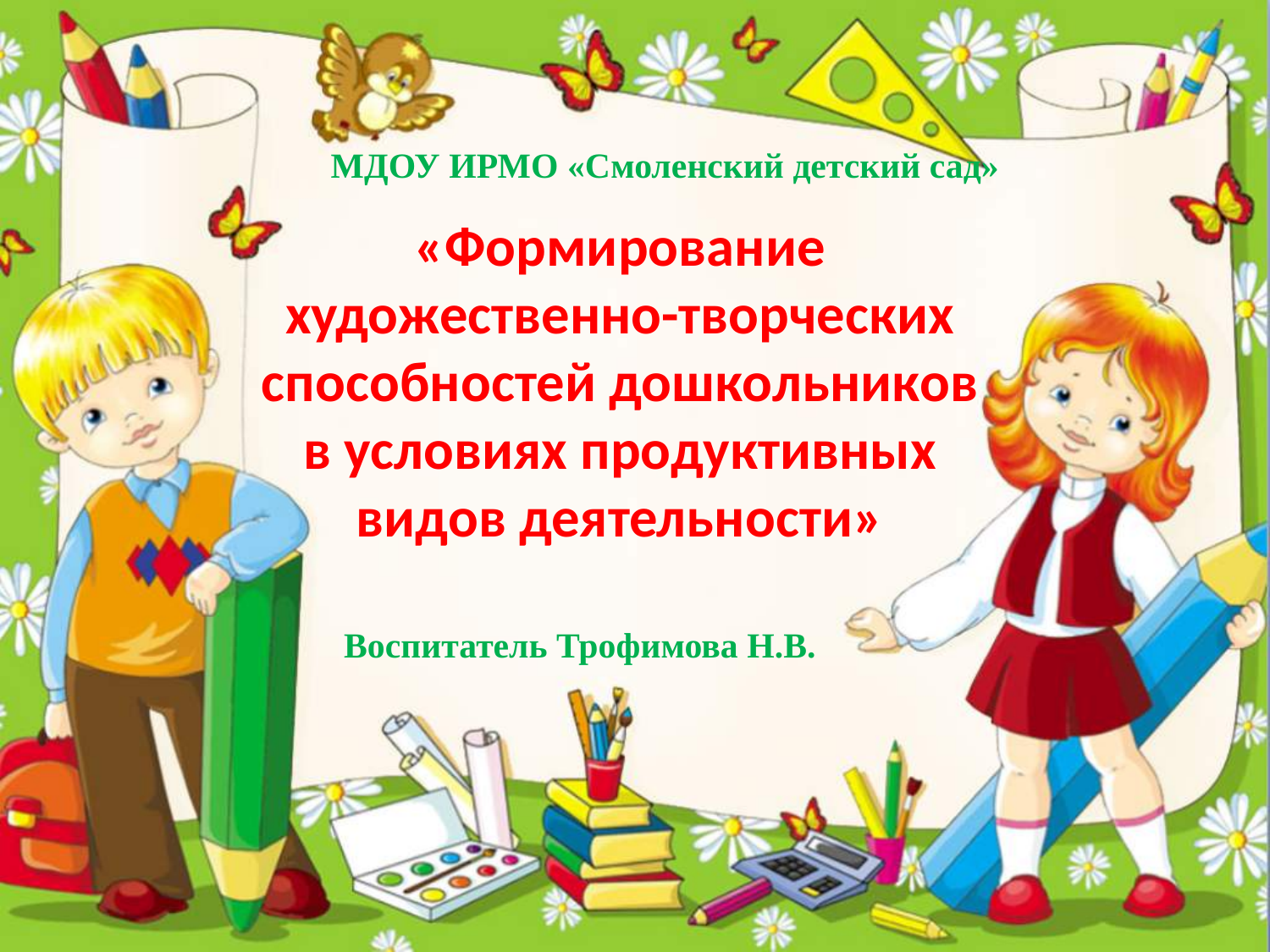

МДОУ ИРМО «Смоленский детский сад»

# «Формирование художественно-творческих способностей дошкольников в условиях продуктивных видов деятельности»
Воспитатель Трофимова Н.В.